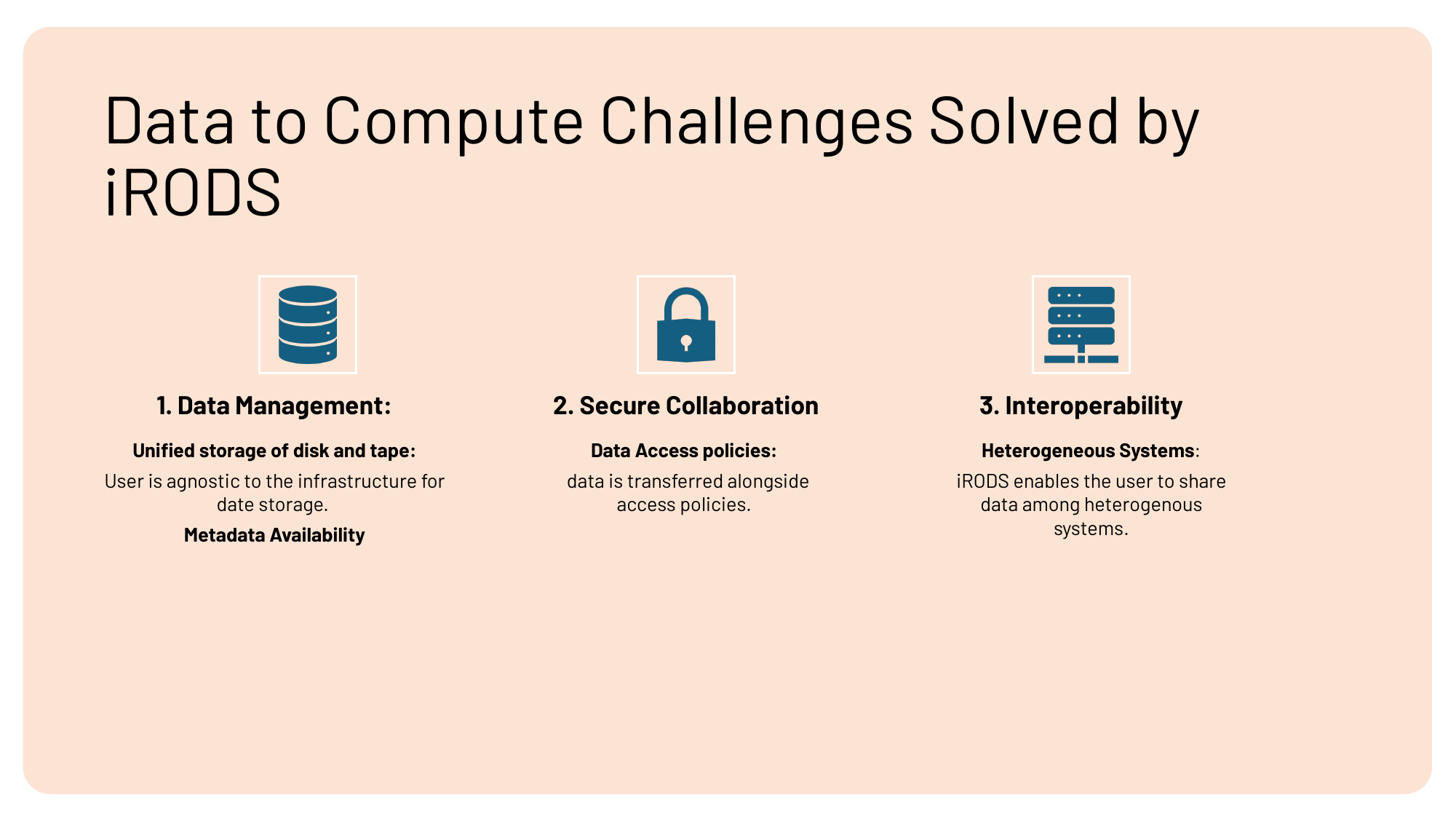

Data to Compute Challenges Solved by iRODS

1. Data Management:
2. Secure Collaboration
3. Interoperability

Unified storage of disk and tape:
User is agnostic to the infrastructure for date storage.
Metadata Availability
Data Access policies:
 data is transferred alongside access policies.
Heterogeneous Systems:
iRODS enables the user to share data among heterogenous systems.